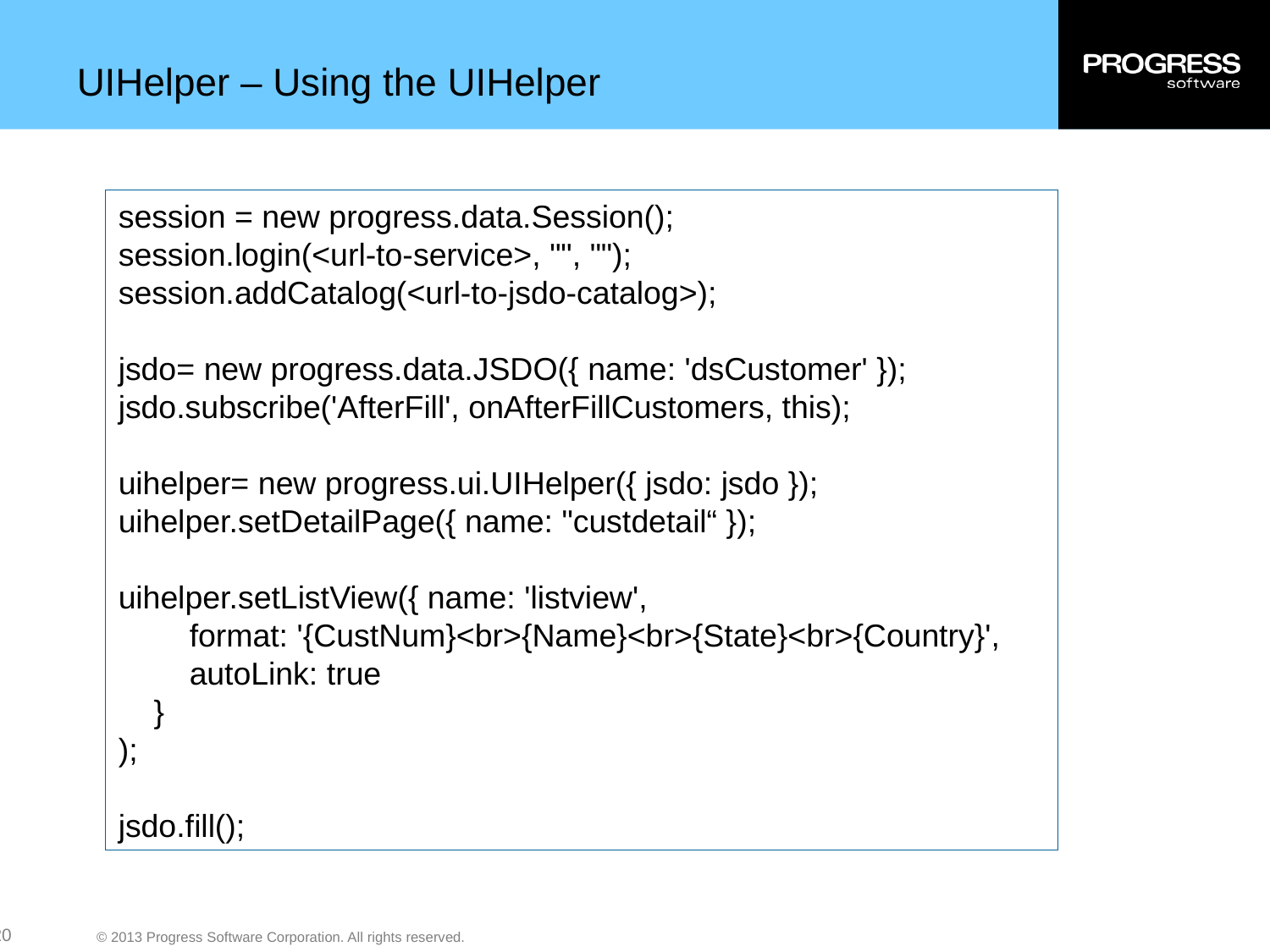

# UIHelper – Using the UIHelper

session = new progress.data.Session();
session.login(<url-to-service>, "", "");
session.addCatalog(<url-to-jsdo-catalog>);

jsdo= new progress.data.JSDO({ name: 'dsCustomer' });
jsdo.subscribe('AfterFill', onAfterFillCustomers, this);

uihelper= new progress.ui.UIHelper({ jsdo: jsdo });
uihelper.setDetailPage({ name: "custdetail“ });

uihelper.setListView({ name: 'listview',
        format: '{CustNum}<br>{Name}<br>{State}<br>{Country}',
        autoLink: true
    }
);

jsdo.fill();